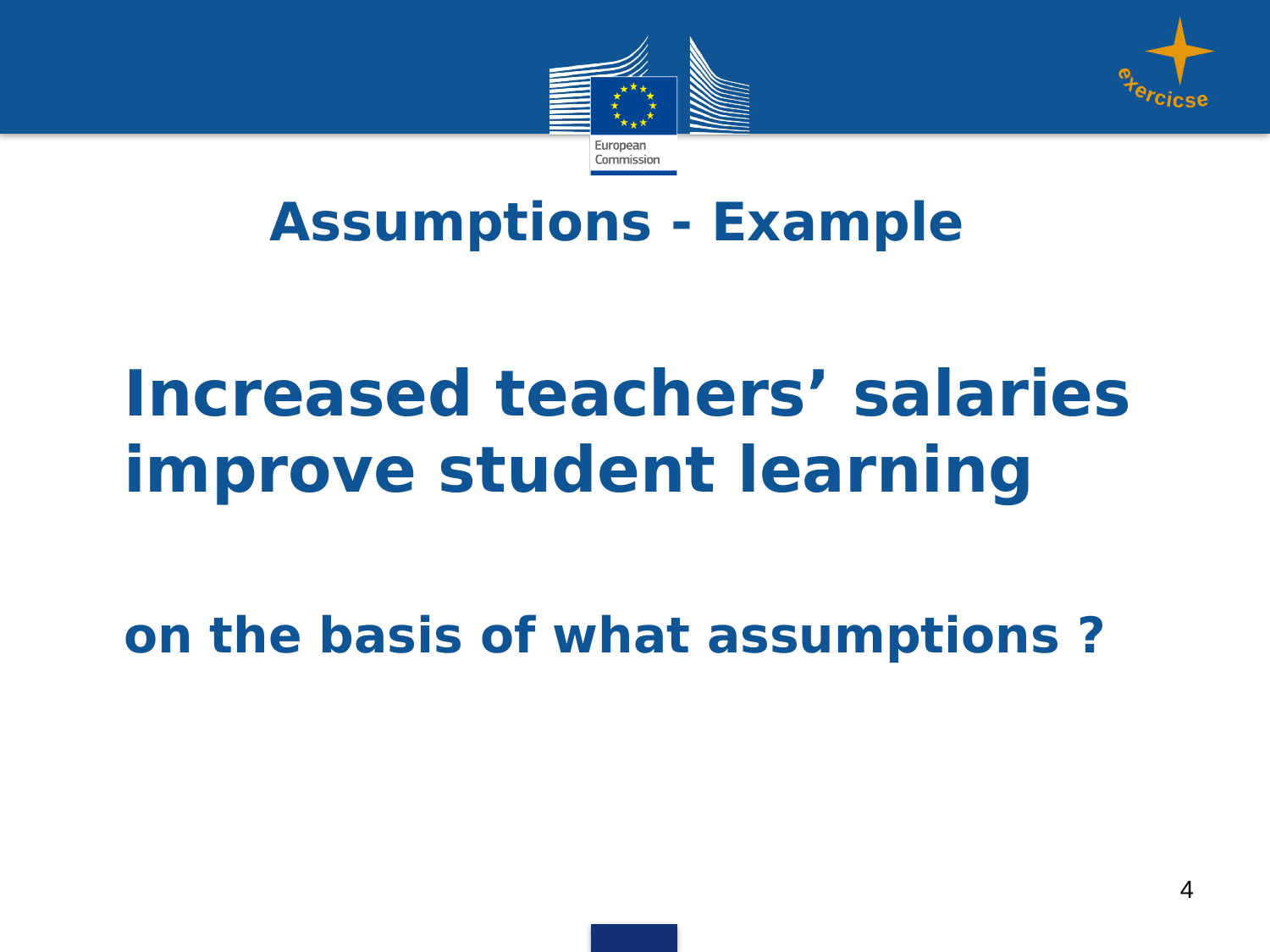

exercicse
# Assumptions - Example
Increased teachers’ salaries improve student learning

on the basis of what assumptions ?
4